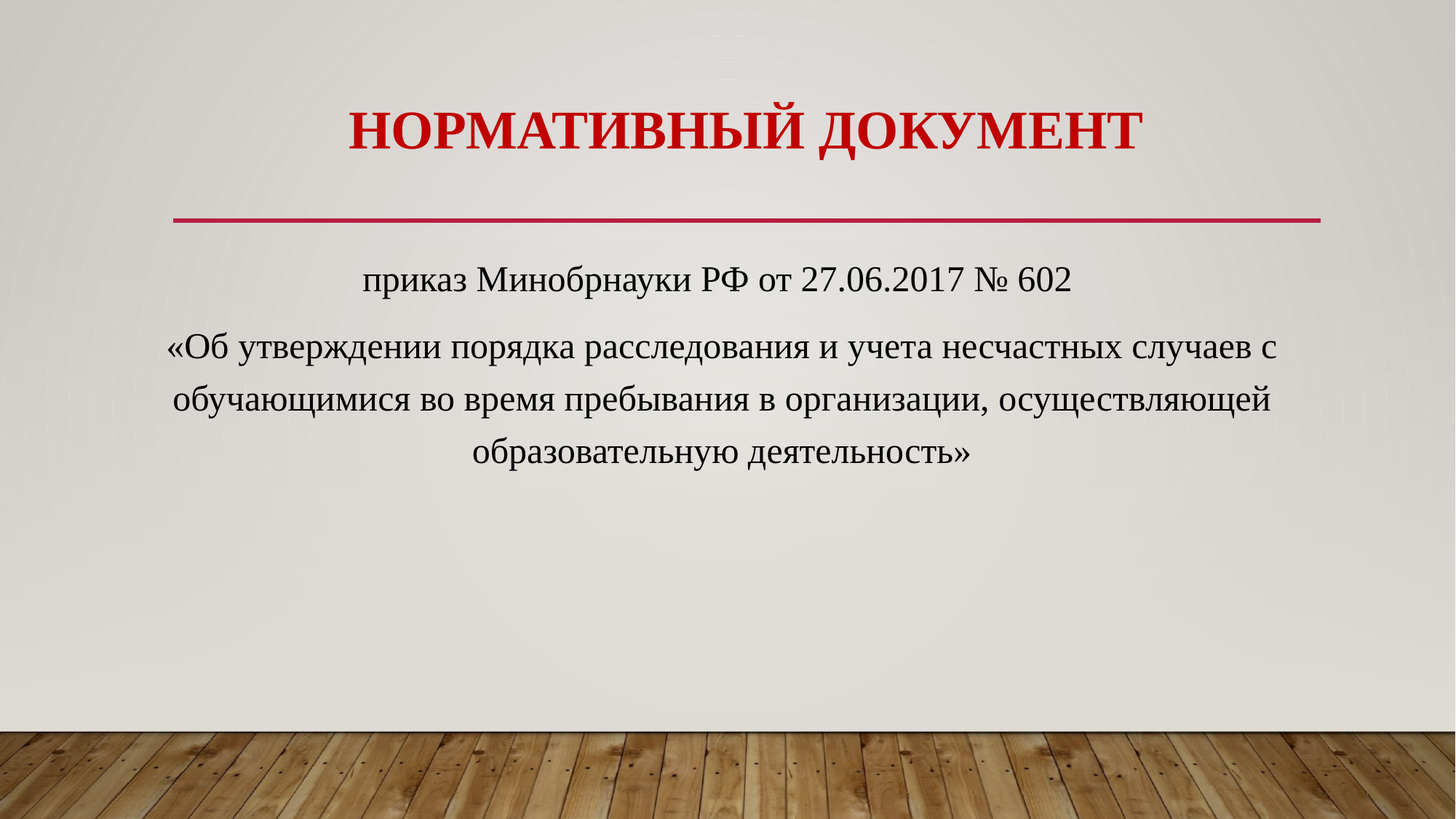

# Нормативный документ
приказ Минобрнауки РФ от 27.06.2017 № 602
«Об утверждении порядка расследования и учета несчастных случаев с обучающимися во время пребывания в организации, осуществляющей образовательную деятельность»